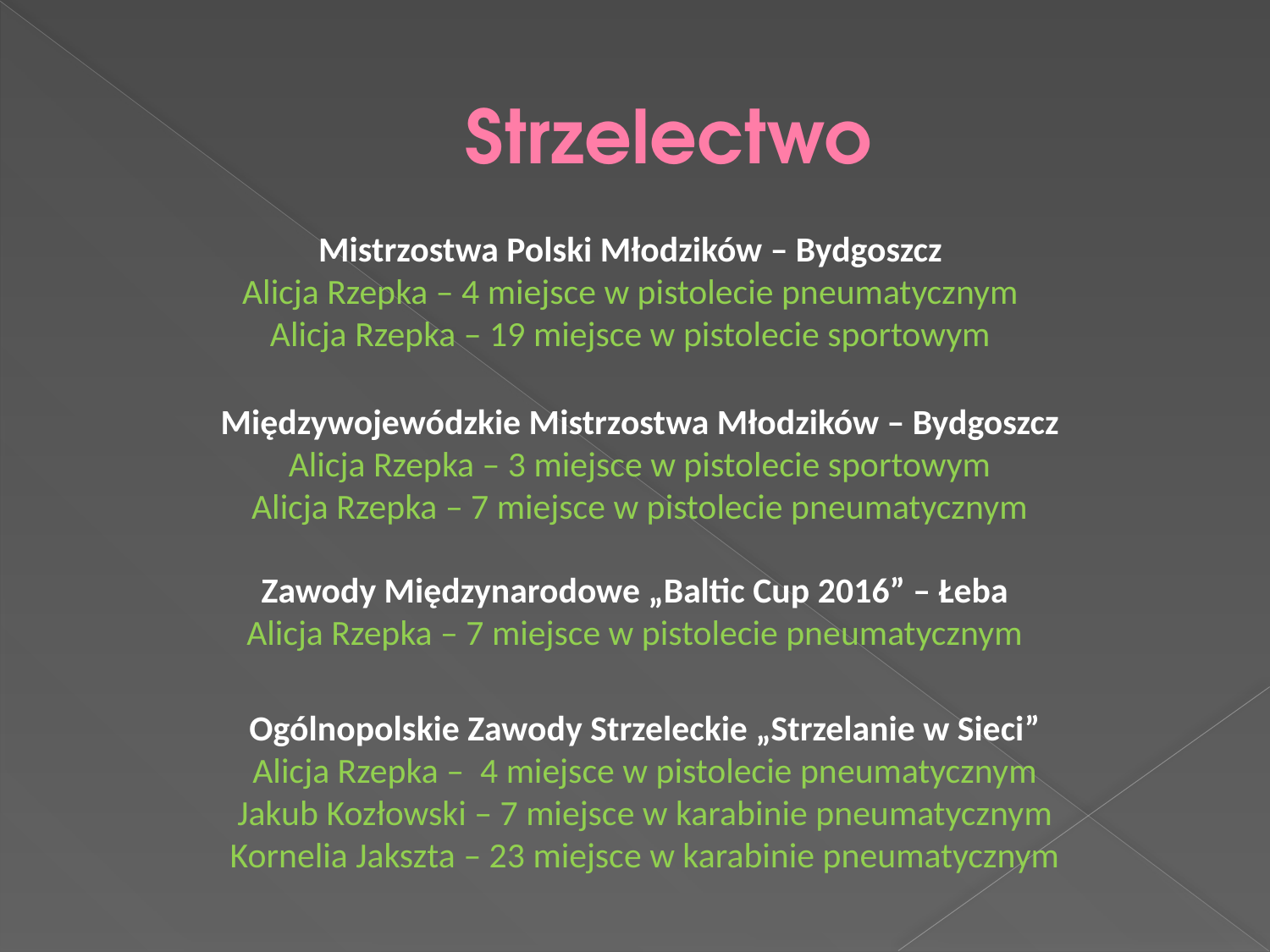

# Strzelectwo
Mistrzostwa Polski Młodzików – Bydgoszcz
Alicja Rzepka – 4 miejsce w pistolecie pneumatycznym
Alicja Rzepka – 19 miejsce w pistolecie sportowym
Międzywojewódzkie Mistrzostwa Młodzików – Bydgoszcz
Alicja Rzepka – 3 miejsce w pistolecie sportowym
Alicja Rzepka – 7 miejsce w pistolecie pneumatycznym
Zawody Międzynarodowe „Baltic Cup 2016” – Łeba
Alicja Rzepka – 7 miejsce w pistolecie pneumatycznym

Ogólnopolskie Zawody Strzeleckie „Strzelanie w Sieci”
Alicja Rzepka –  4 miejsce w pistolecie pneumatycznym
Jakub Kozłowski – 7 miejsce w karabinie pneumatycznym
Kornelia Jakszta – 23 miejsce w karabinie pneumatycznym